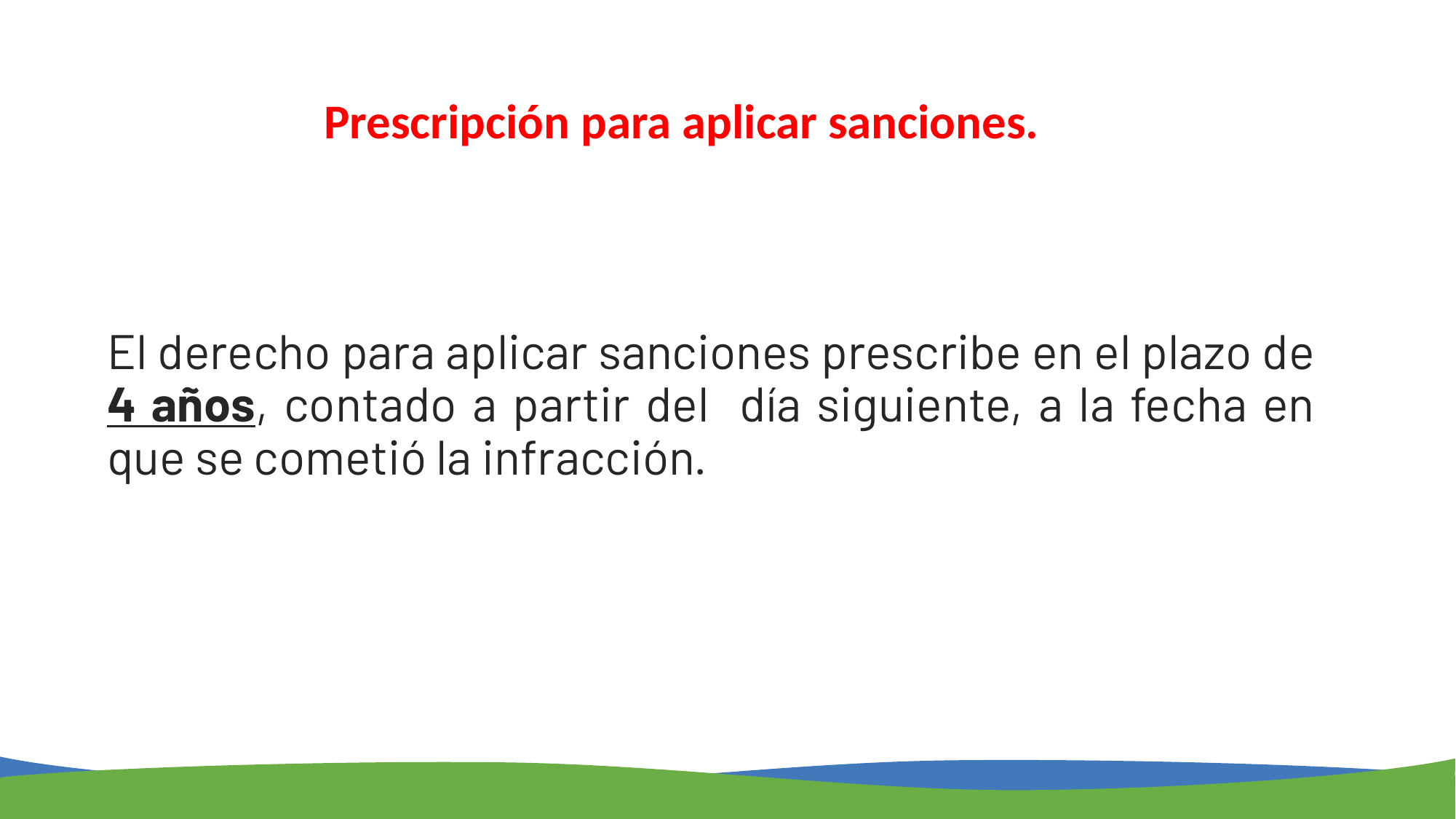

# Prescripción para aplicar sanciones.

El derecho para aplicar sanciones prescribe en el plazo de 4 años, contado a partir del  día siguiente, a la fecha en que se cometió la infracción.